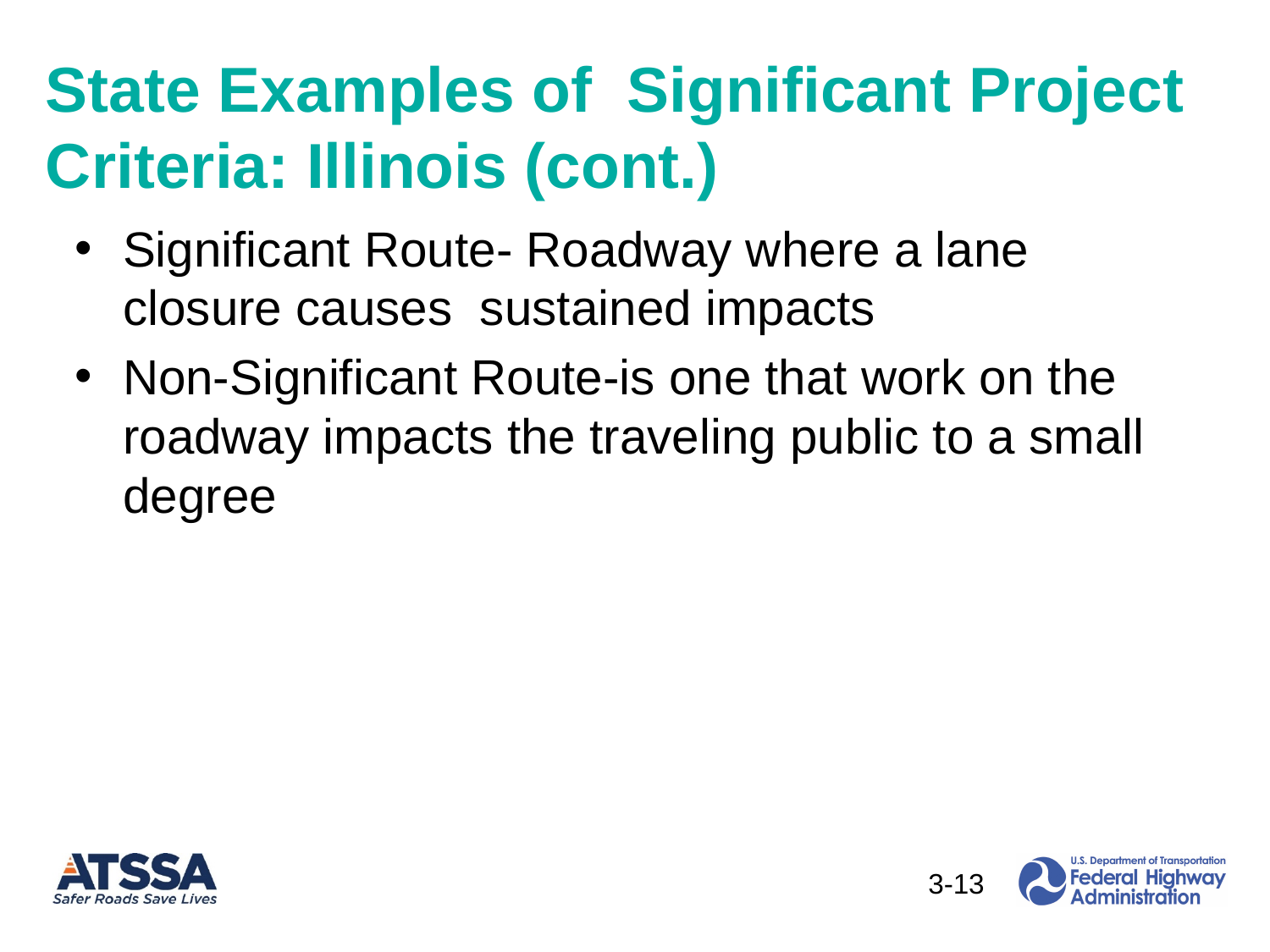

# State Examples of  Significant Project Criteria: Illinois (cont.)
Significant Route- Roadway where a lane closure causes  sustained impacts
Non-Significant Route-is one that work on the roadway impacts the traveling public to a small degree